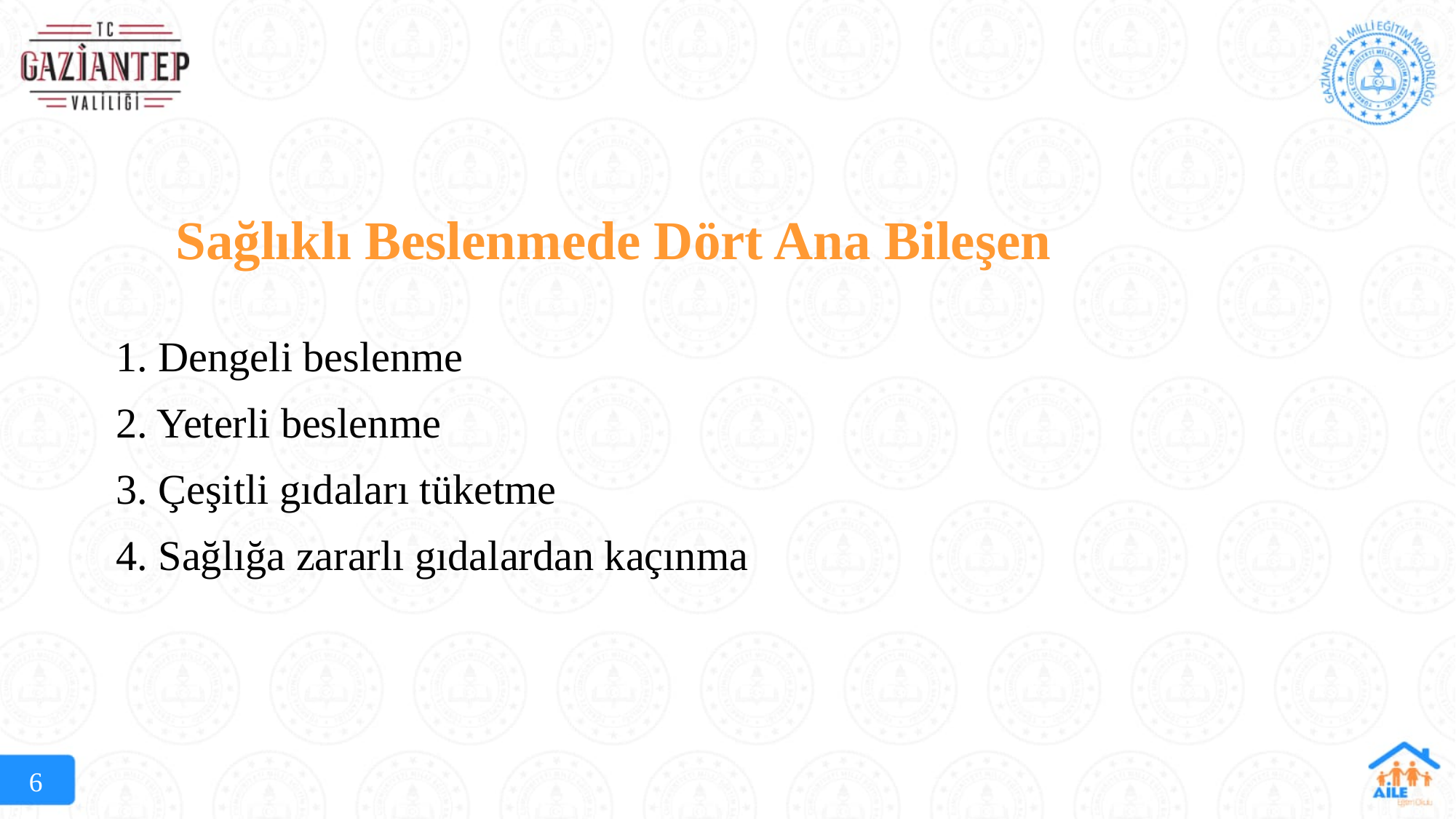

Sağlıklı Beslenmede Dört Ana Bileşen
1. Dengeli beslenme
2. Yeterli beslenme
3. Çeşitli gıdaları tüketme
4. Sağlığa zararlı gıdalardan kaçınma
6